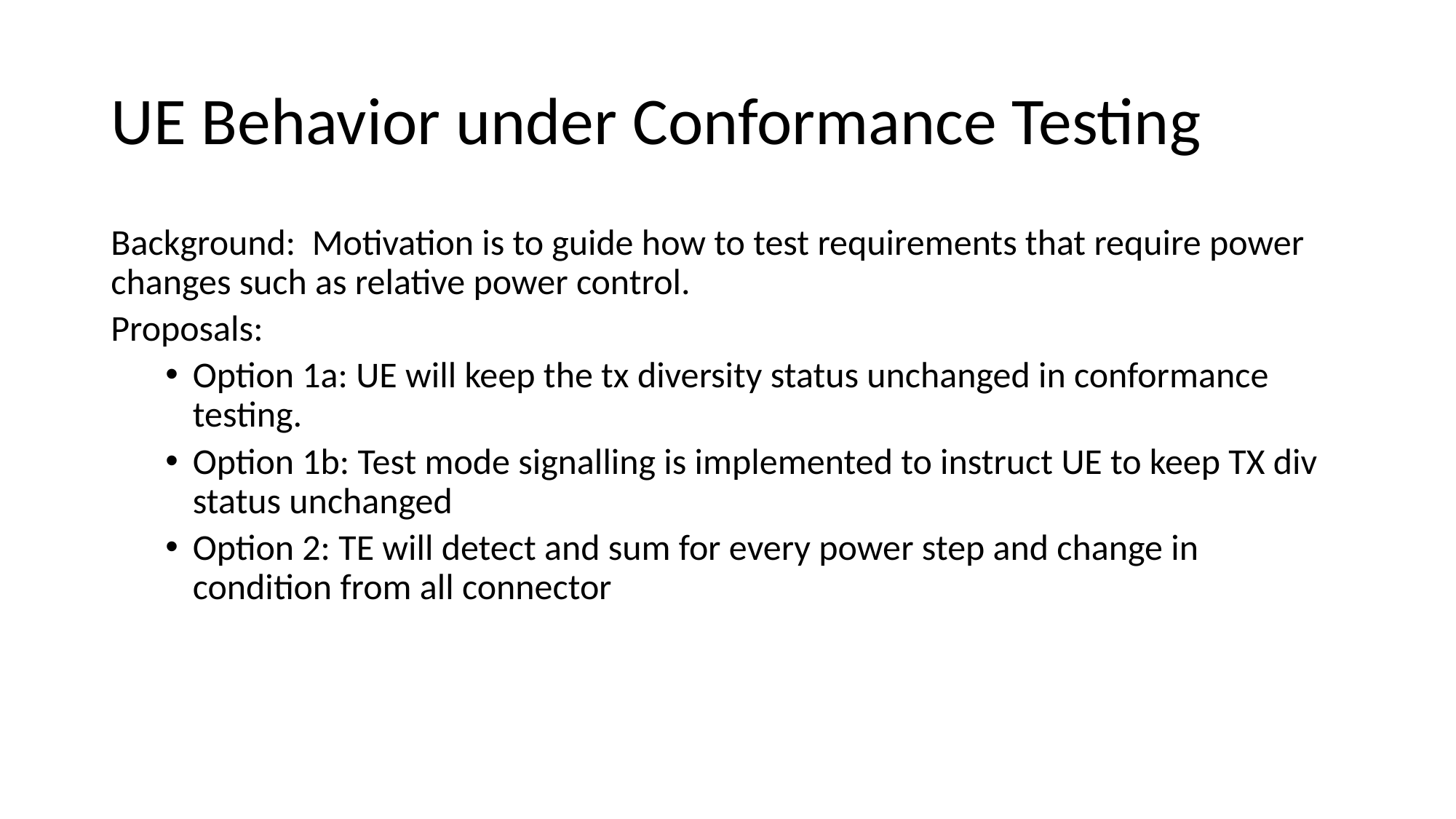

# UE Behavior under Conformance Testing
Background:  Motivation is to guide how to test requirements that require power changes such as relative power control.
Proposals:
Option 1a: UE will keep the tx diversity status unchanged in conformance testing.
Option 1b: Test mode signalling is implemented to instruct UE to keep TX div status unchanged
Option 2: TE will detect and sum for every power step and change in condition from all connector